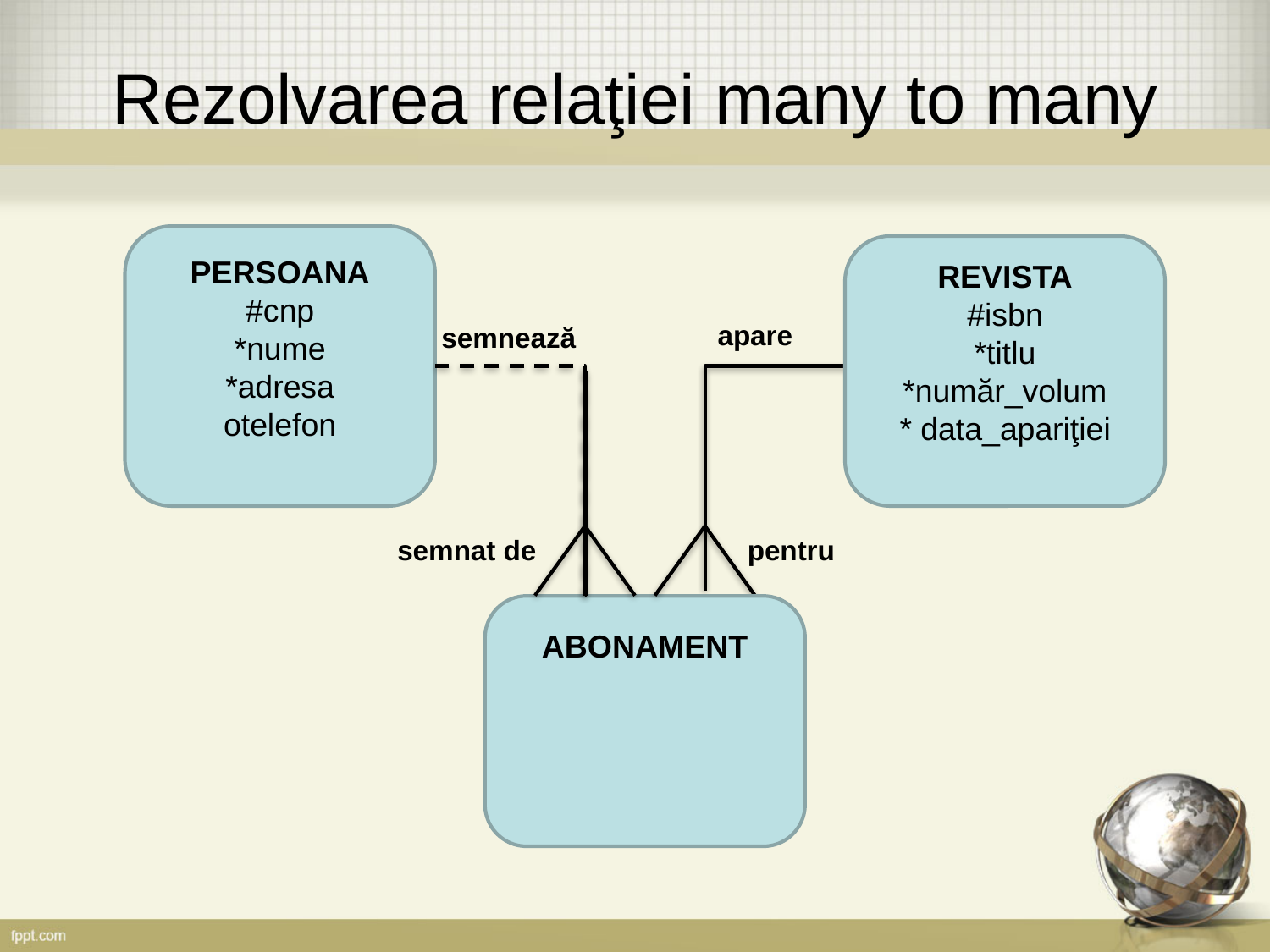

# Rezolvarea relaţiei many to many
PERSOANA
#cnp
*nume
*adresa
otelefon

REVISTA
#isbn
*titlu
*număr_volum
* data_apariţiei

apare
semnează
pentru
semnat de
ABONAMENT